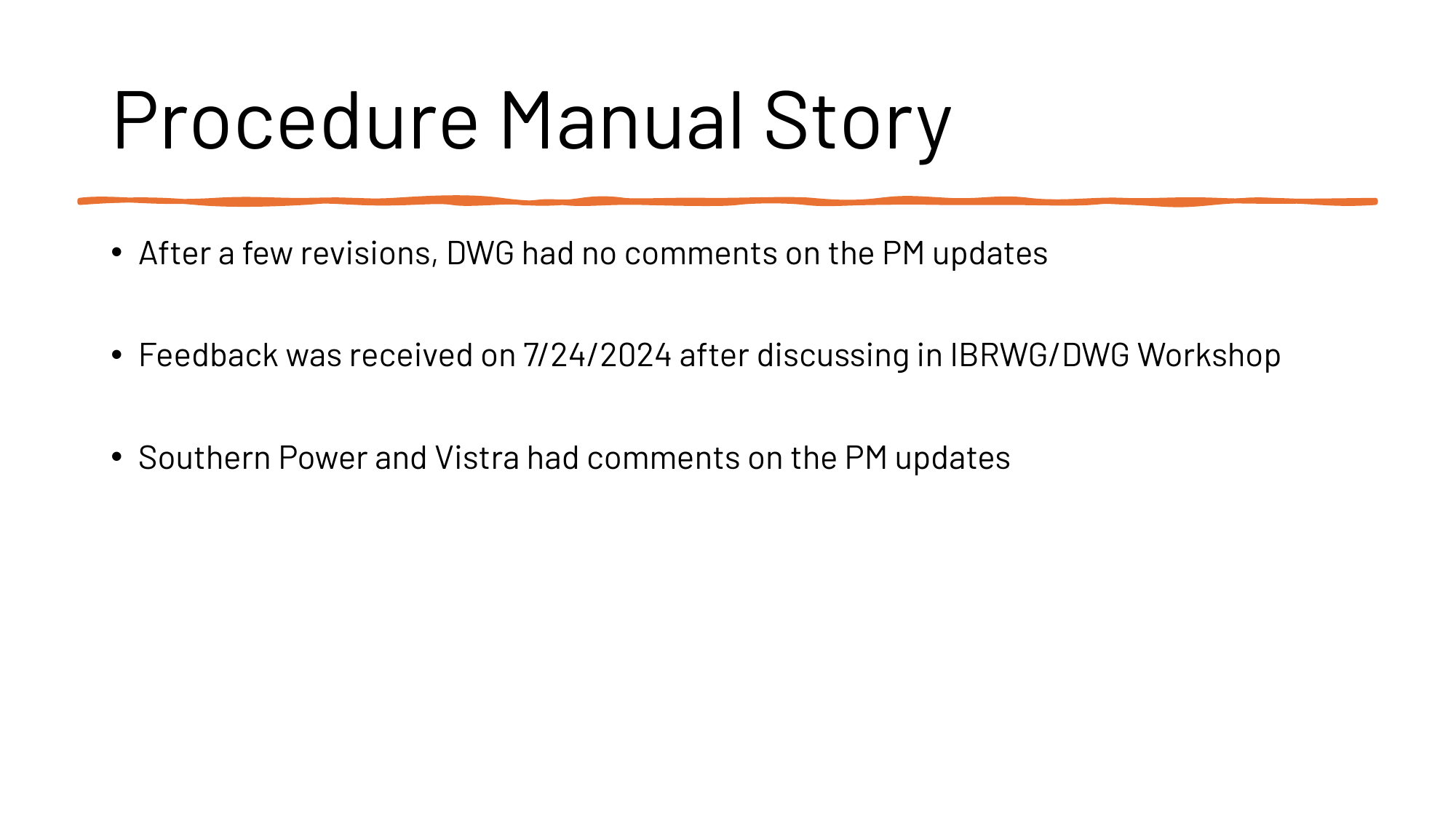

# Procedure Manual Story

After a few revisions, DWG had no comments on the PM updates

Feedback was received on 7/24/2024 after discussing in IBRWG/DWG Workshop

Southern Power and Vistra had comments on the PM updates